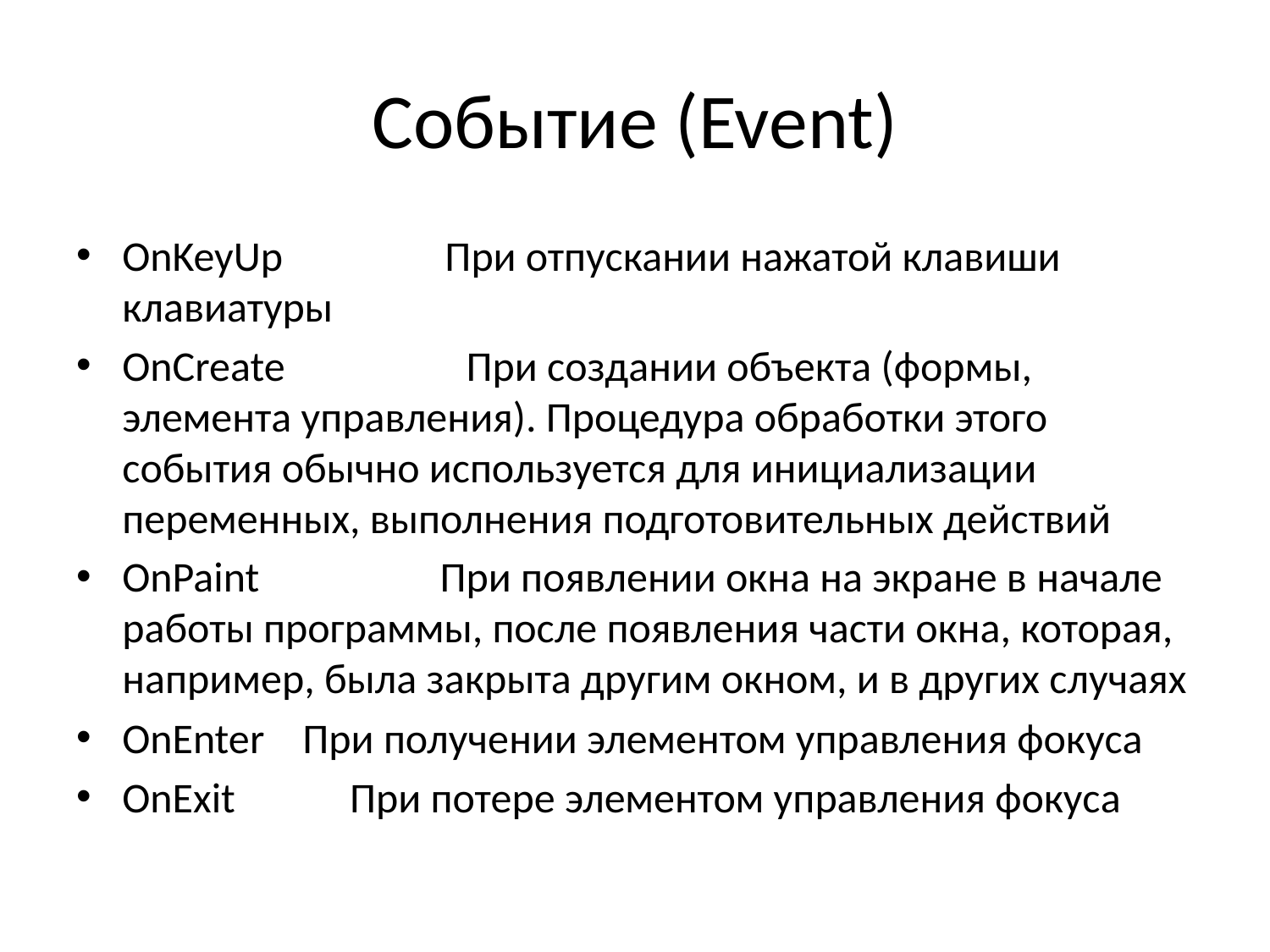

# Событие (Event)
OnKeyUp                 При отпускании нажатой клавиши клавиатуры
OnCreate                   При создании объекта (формы, элемента управления). Процедура обработки этого события обычно используется для инициализации переменных, выполнения подготовительных действий
OnPaint                   При появлении окна на экране в начале работы программы, после появления части окна, которая, например, была закрыта другим окном, и в других случаях
OnEnter    При получении элементом управления фокуса
OnExit            При потере элементом управления фокуса